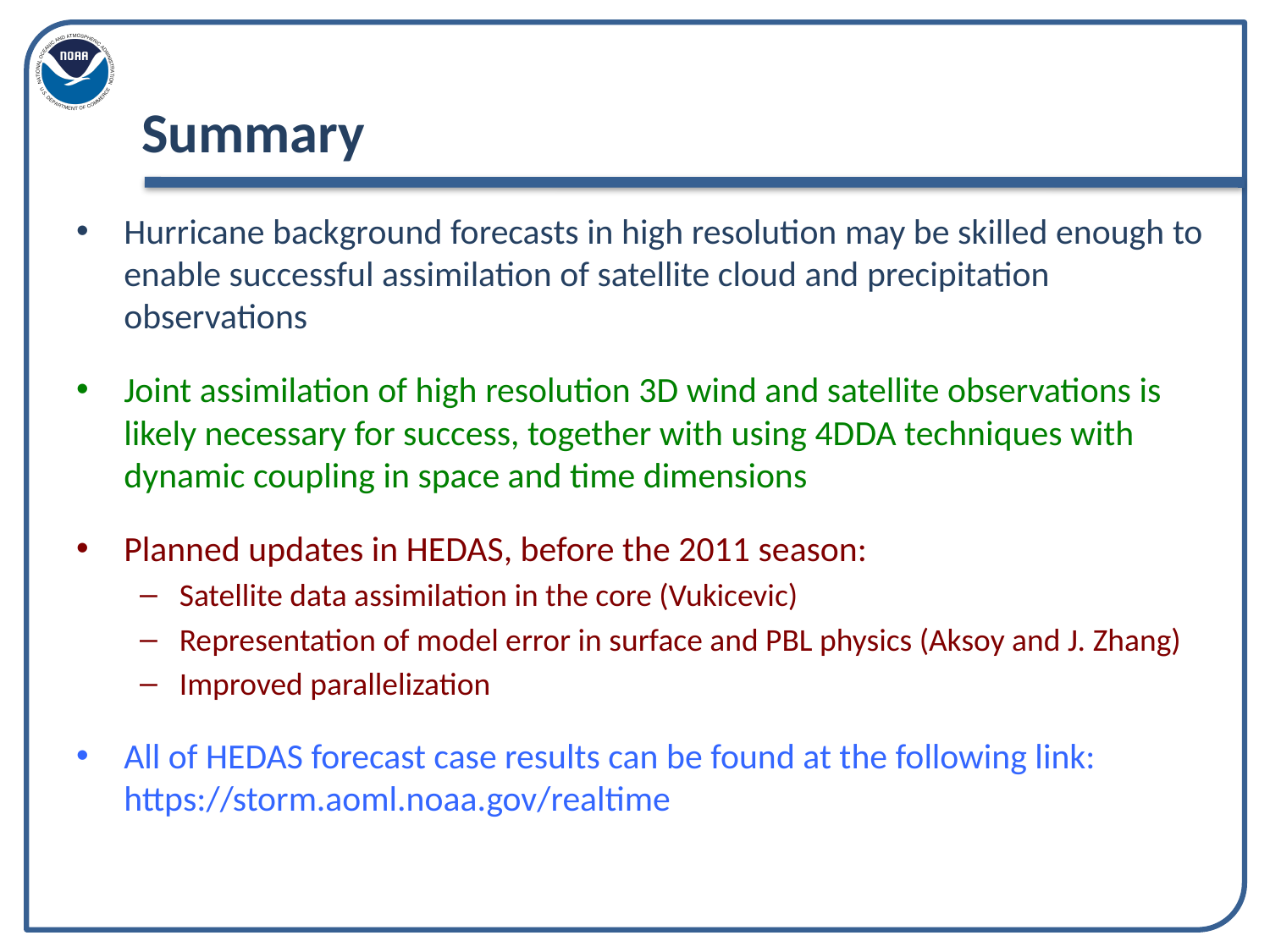

# Summary
Hurricane background forecasts in high resolution may be skilled enough to enable successful assimilation of satellite cloud and precipitation observations

Joint assimilation of high resolution 3D wind and satellite observations is likely necessary for success, together with using 4DDA techniques with dynamic coupling in space and time dimensions

Planned updates in HEDAS, before the 2011 season:
Satellite data assimilation in the core (Vukicevic)
Representation of model error in surface and PBL physics (Aksoy and J. Zhang)
Improved parallelization

All of HEDAS forecast case results can be found at the following link:
https://storm.aoml.noaa.gov/realtime